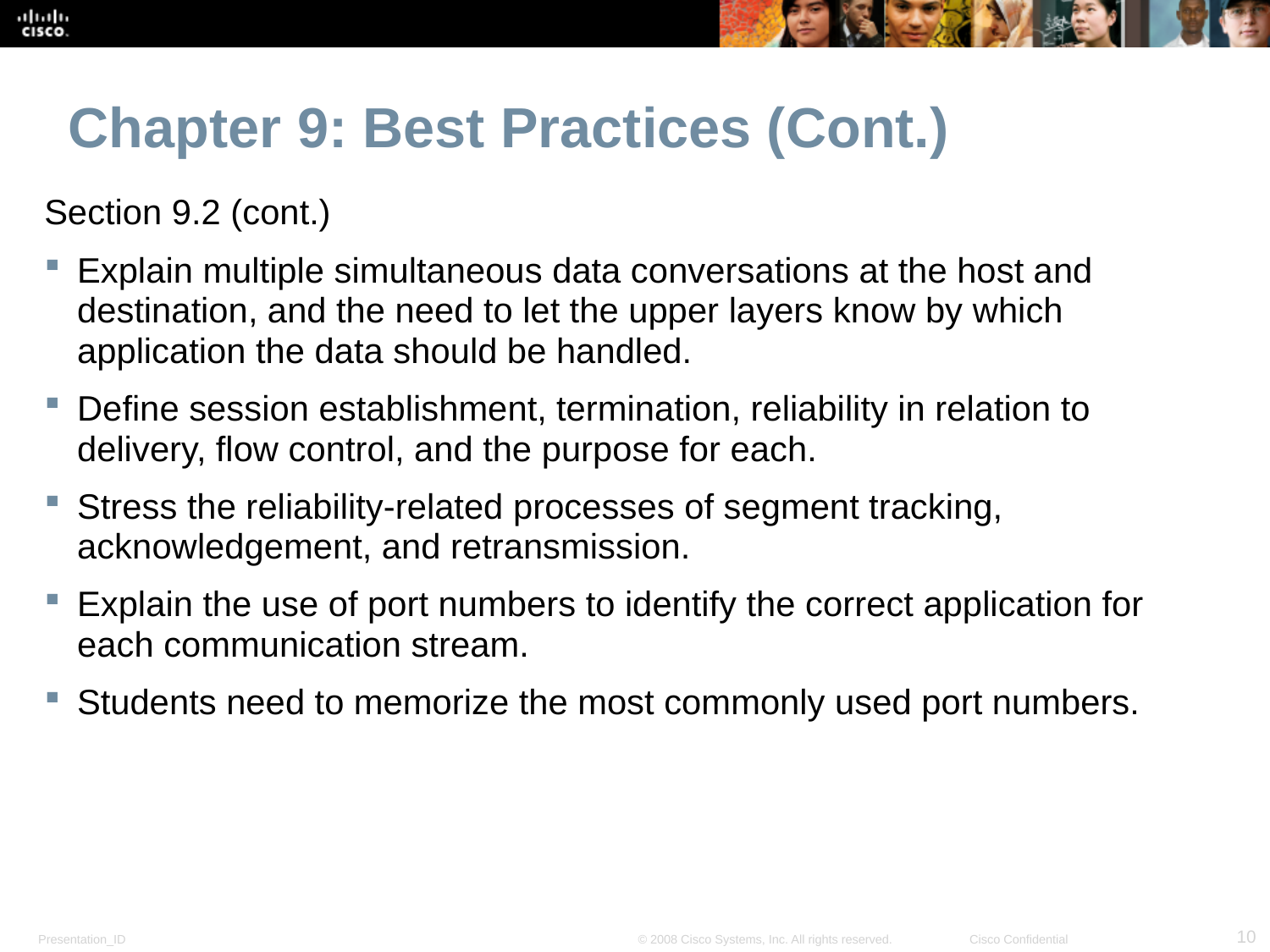

Chapter 9: Best Practices (Cont.)
Section 9.2 (cont.)
Explain multiple simultaneous data conversations at the host and destination, and the need to let the upper layers know by which application the data should be handled.
Define session establishment, termination, reliability in relation to delivery, flow control, and the purpose for each.
Stress the reliability-related processes of segment tracking, acknowledgement, and retransmission.
Explain the use of port numbers to identify the correct application for each communication stream.
Students need to memorize the most commonly used port numbers.